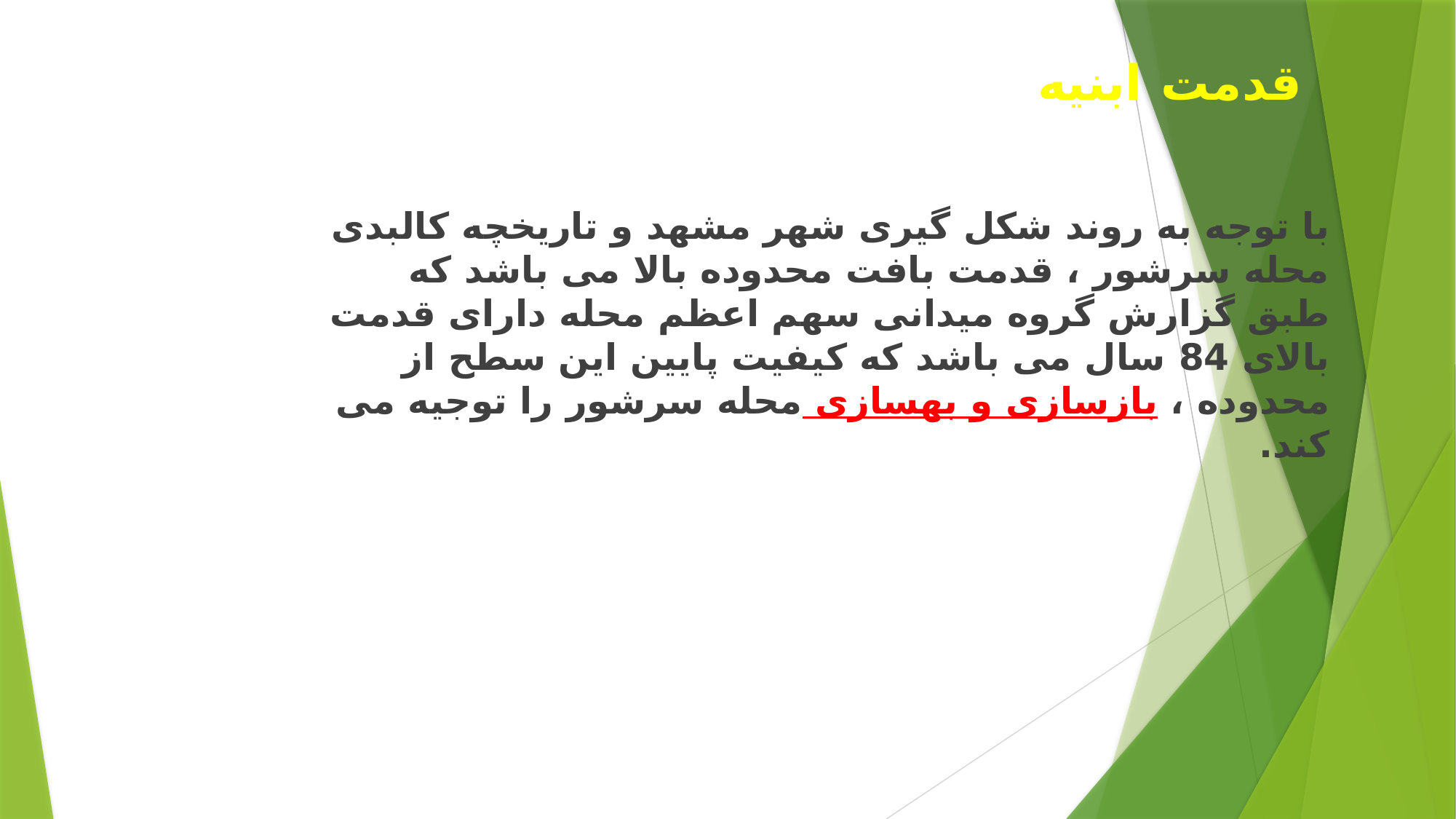

# قدمت ابنیه
با توجه به روند شکل گیری شهر مشهد و تاریخچه کالبدی محله سرشور ، قدمت بافت محدوده بالا می باشد که طبق گزارش گروه میدانی سهم اعظم محله دارای قدمت بالای 84 سال می باشد که کیفیت پایین این سطح از محدوده ، بازسازی و بهسازی محله سرشور را توجیه می کند.